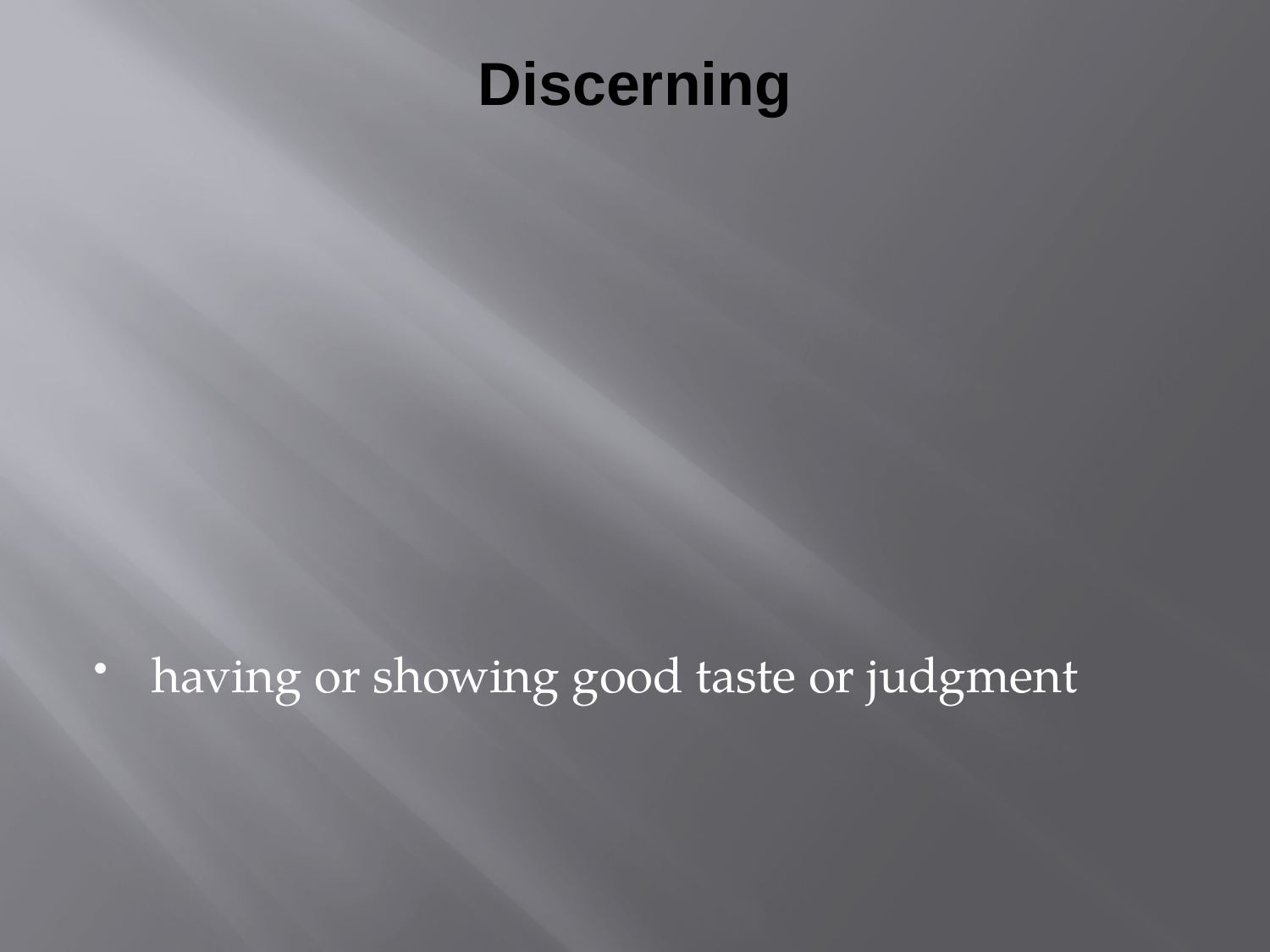

# Discerning

having or showing good taste or judgment